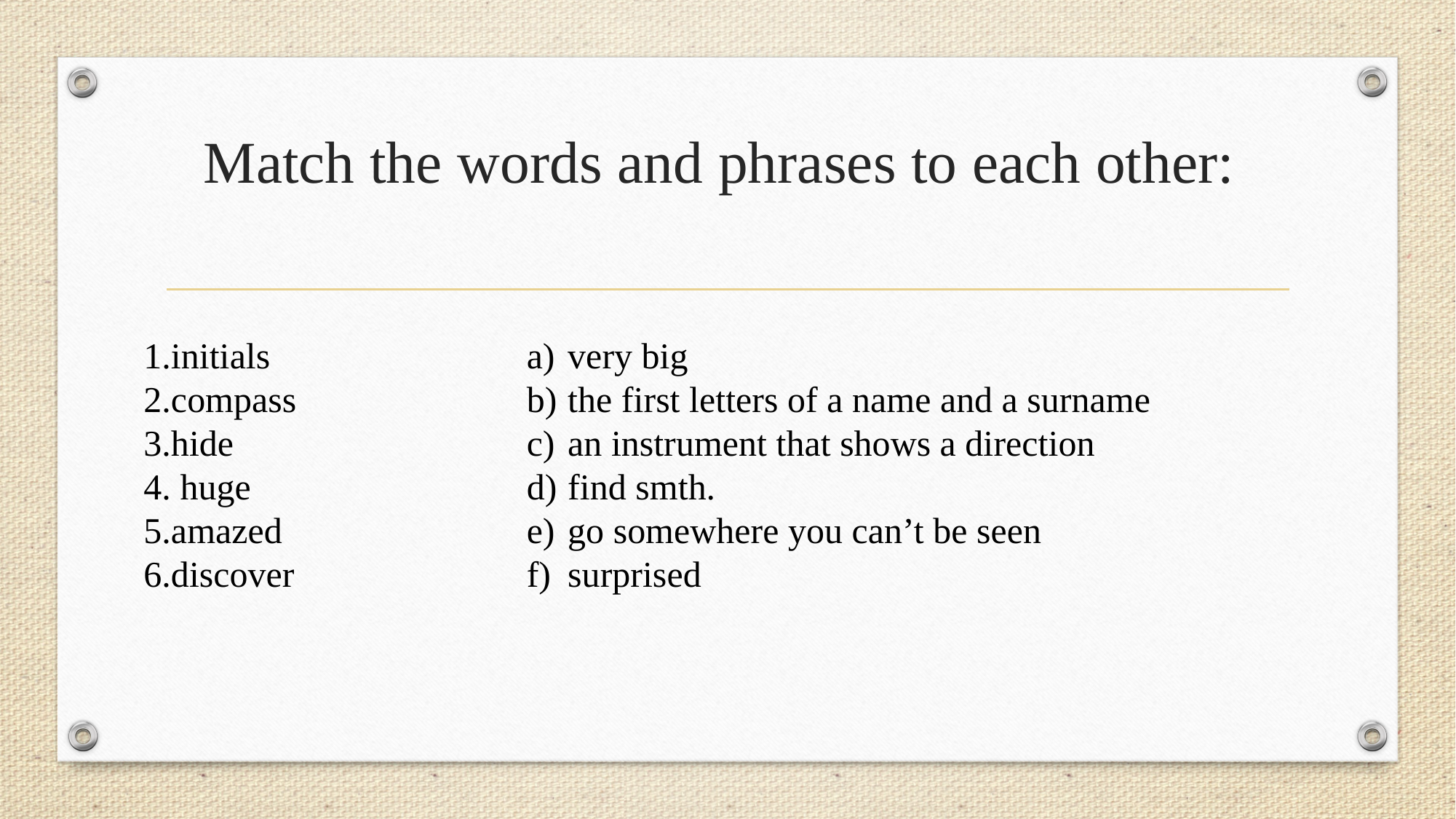

# Match the words and phrases to each other:
1.initials
2.compass
3.hide
4. huge
5.amazed
6.discover
very big
the first letters of a name and a surname
an instrument that shows a direction
find smth.
go somewhere you can’t be seen
surprised